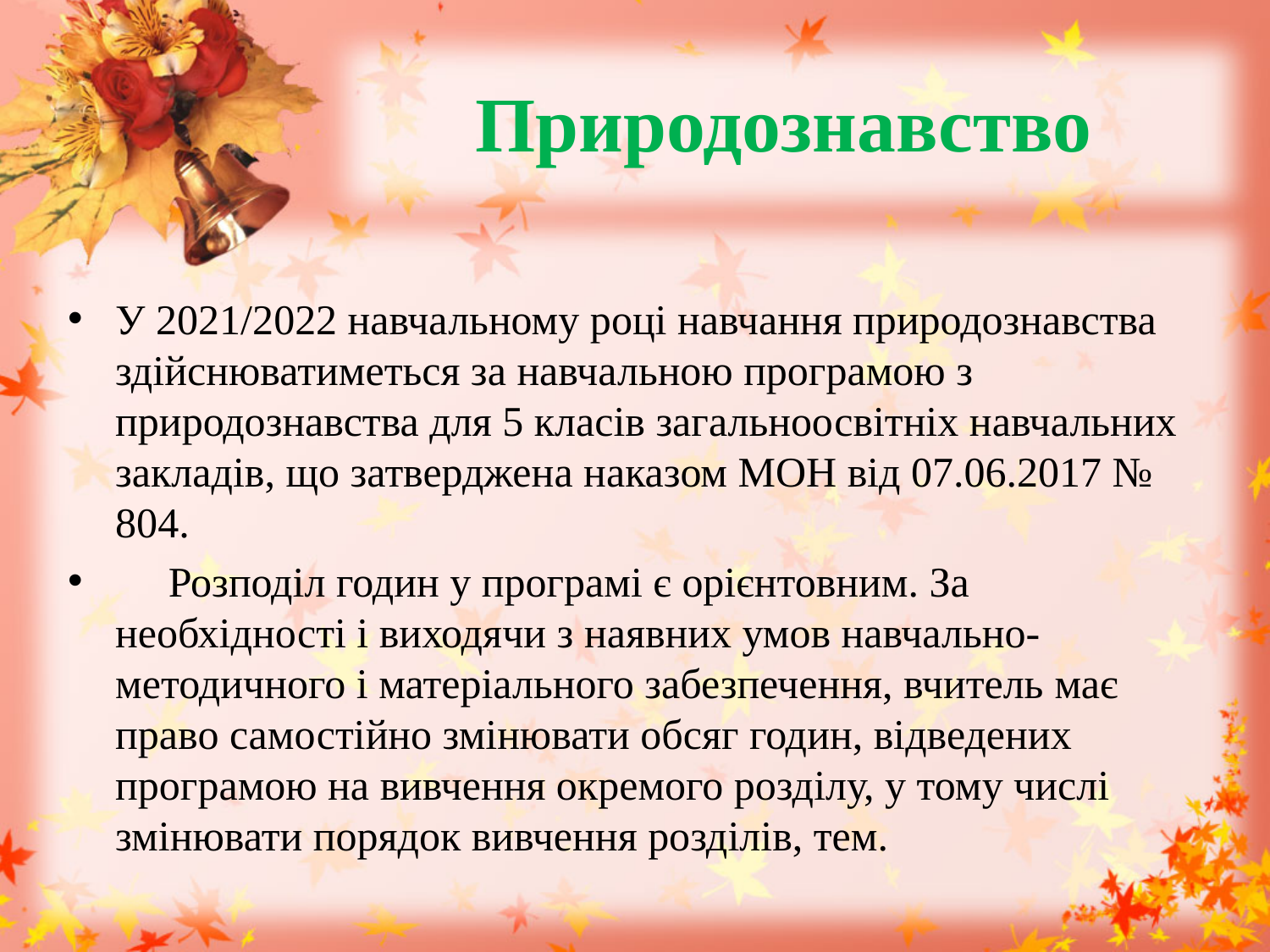

# Природознавство
У 2021/2022 навчальному році навчання природознавства здійснюватиметься за навчальною програмою з природознавства для 5 класів загальноосвітніх навчальних закладів, що затверджена наказом МОН від 07.06.2017 № 804.
     Розподіл годин у програмі є орієнтовним. За необхідності і виходячи з наявних умов навчально-методичного і матеріального забезпечення, вчитель має право самостійно змінювати обсяг годин, відведених програмою на вивчення окремого розділу, у тому числі змінювати порядок вивчення розділів, тем.